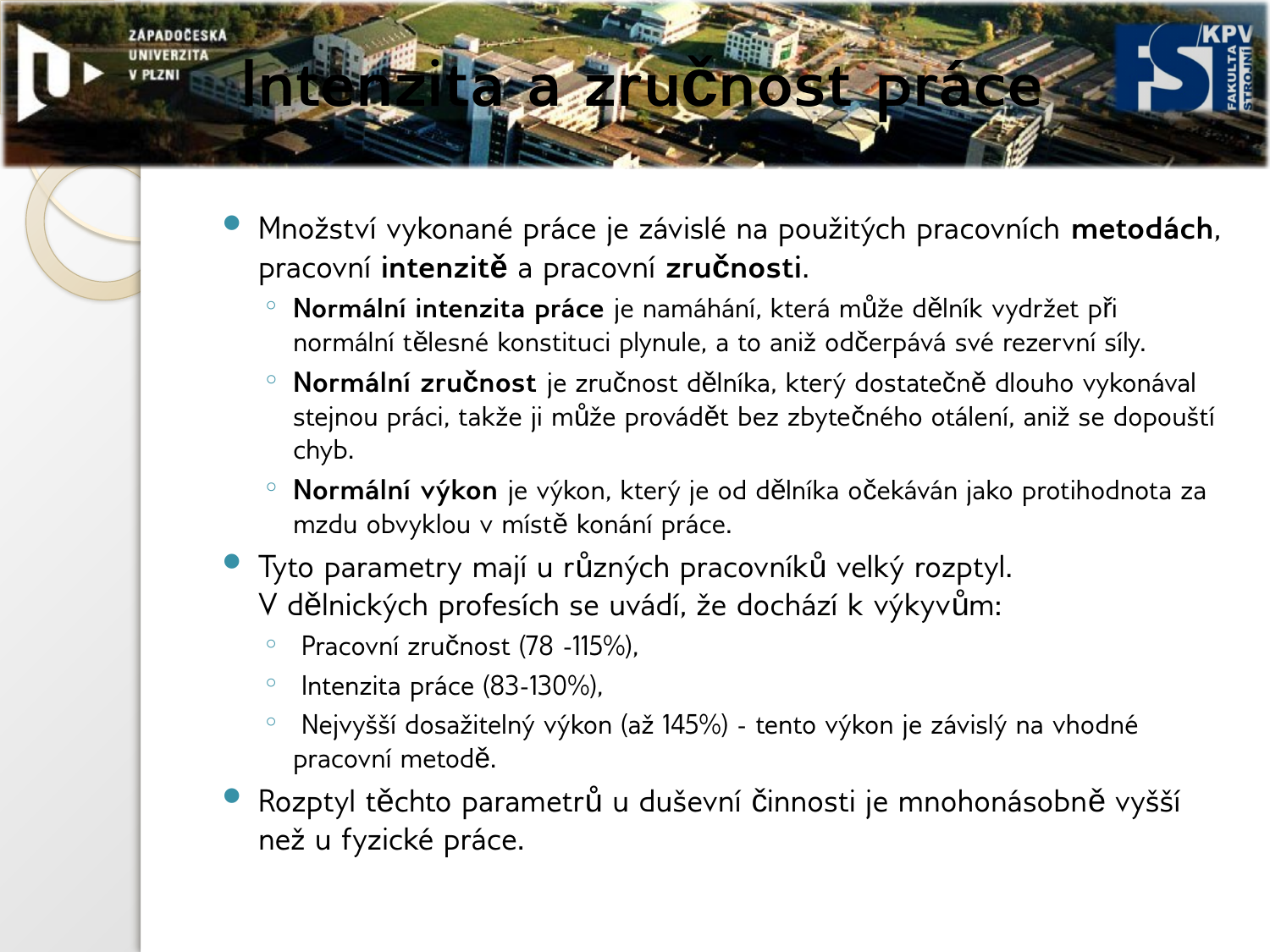

# Intenzita a zručnost práce
Množství vykonané práce je závislé na použitých pracovních metodách, pracovní intenzitě a pracovní zručnosti.
Normální intenzita práce je namáhání, která může dělník vydržet při normální tělesné konstituci plynule, a to aniž odčerpává své rezervní síly.
Normální zručnost je zručnost dělníka, který dostatečně dlouho vykonával stejnou práci, takže ji může provádět bez zbytečného otálení, aniž se dopouští chyb.
Normální výkon je výkon, který je od dělníka očekáván jako protihodnota za mzdu obvyklou v místě konání práce.
Tyto parametry mají u různých pracovníků velký rozptyl.
V dělnických profesích se uvádí, že dochází k výkyvům:
 Pracovní zručnost (78 -115%),
 Intenzita práce (83-130%),
 Nejvyšší dosažitelný výkon (až 145%) - tento výkon je závislý na vhodné pracovní metodě.
Rozptyl těchto parametrů u duševní činnosti je mnohonásobně vyšší než u fyzické práce.